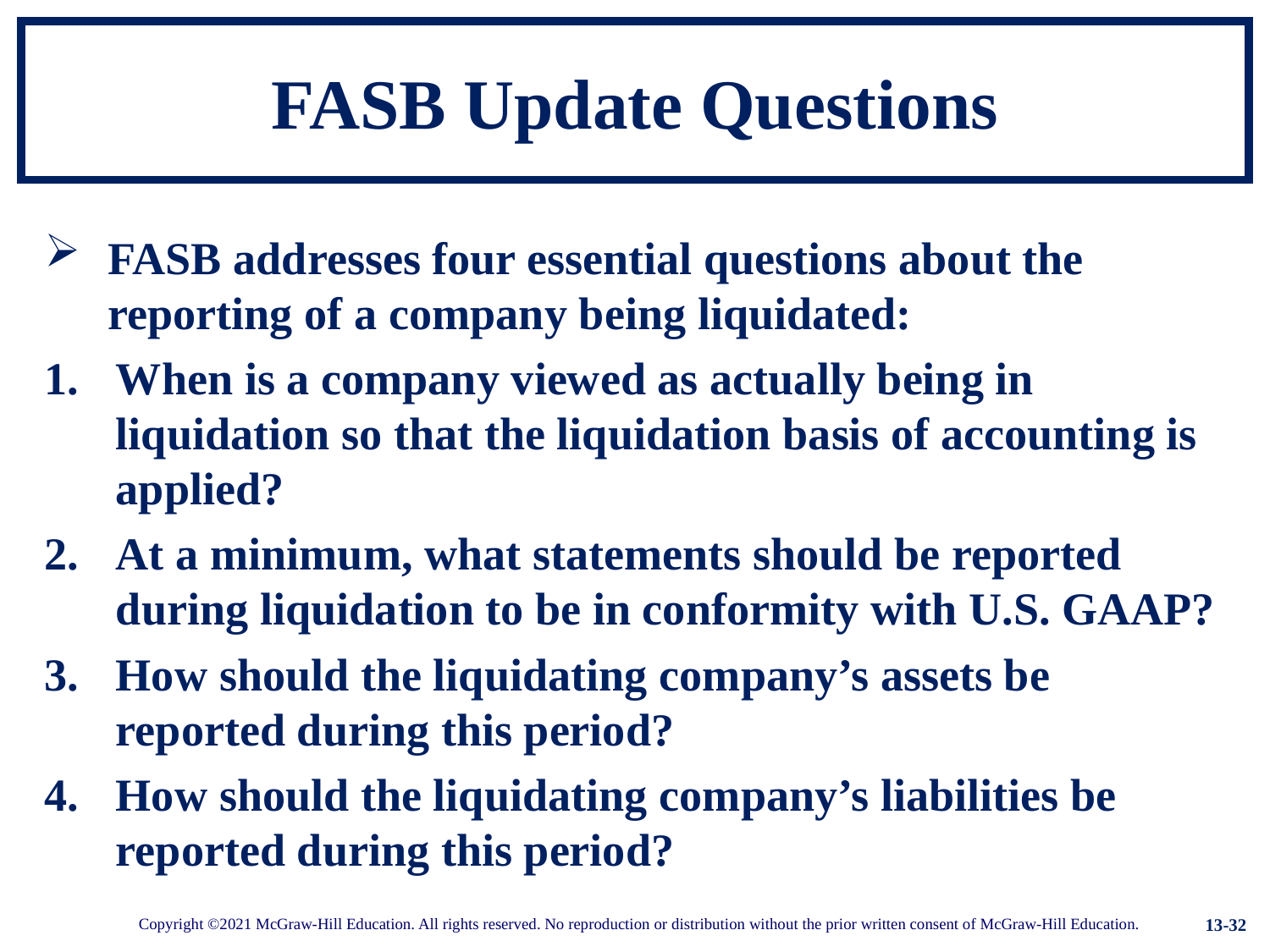

# FASB Update Questions
FASB addresses four essential questions about the reporting of a company being liquidated:
When is a company viewed as actually being in liquidation so that the liquidation basis of accounting is applied?
At a minimum, what statements should be reported during liquidation to be in conformity with U.S. GAAP?
How should the liquidating company’s assets be reported during this period?
How should the liquidating company’s liabilities be reported during this period?

13-32
Copyright ©2021 McGraw-Hill Education. All rights reserved. No reproduction or distribution without the prior written consent of McGraw-Hill Education.